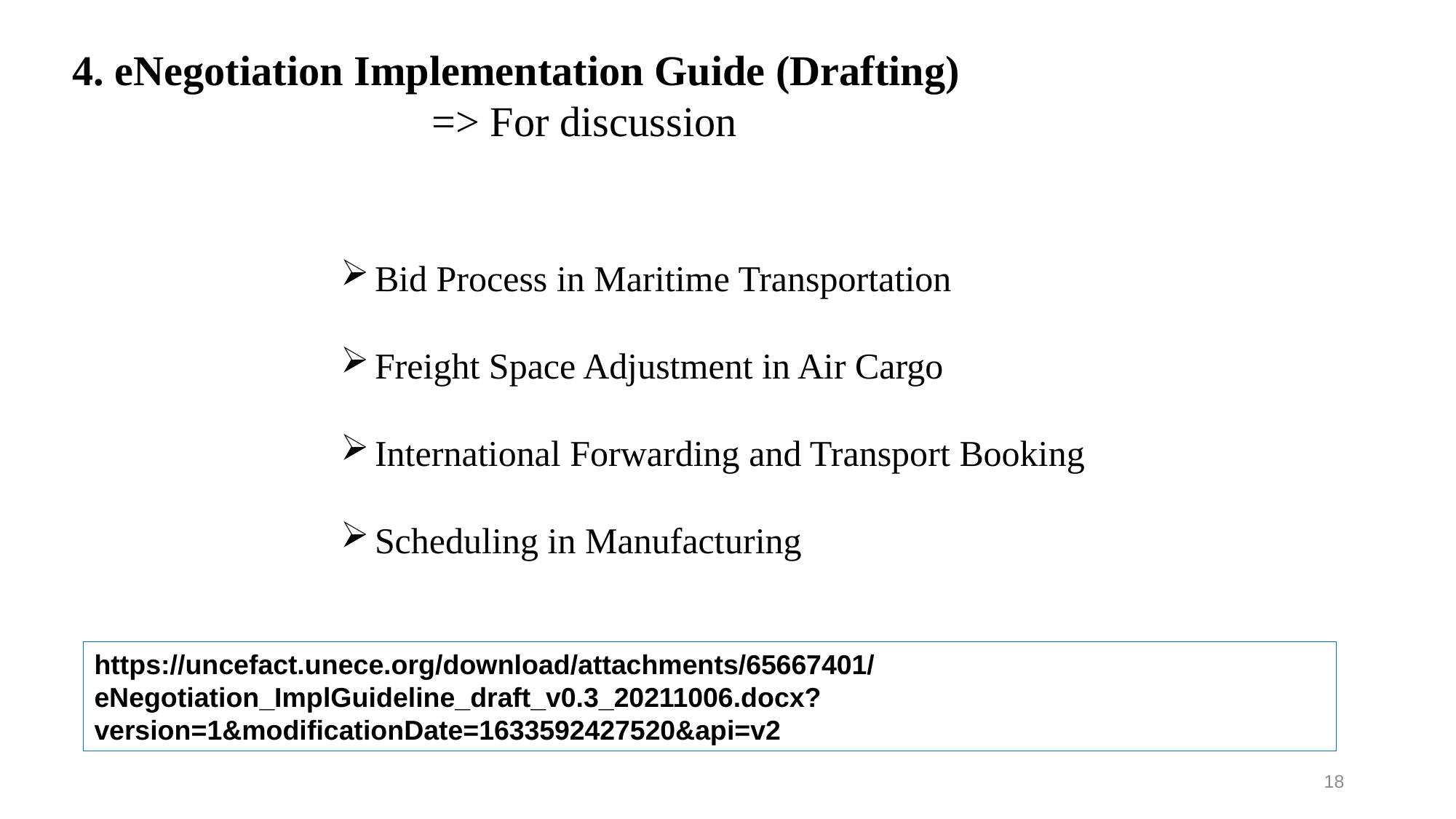

4. eNegotiation Implementation Guide (Drafting)
=> For discussion
Bid Process in Maritime Transportation

Freight Space Adjustment in Air Cargo

International Forwarding and Transport Booking

Scheduling in Manufacturing
https://uncefact.unece.org/download/attachments/65667401/eNegotiation_ImplGuideline_draft_v0.3_20211006.docx?version=1&modificationDate=1633592427520&api=v2
18